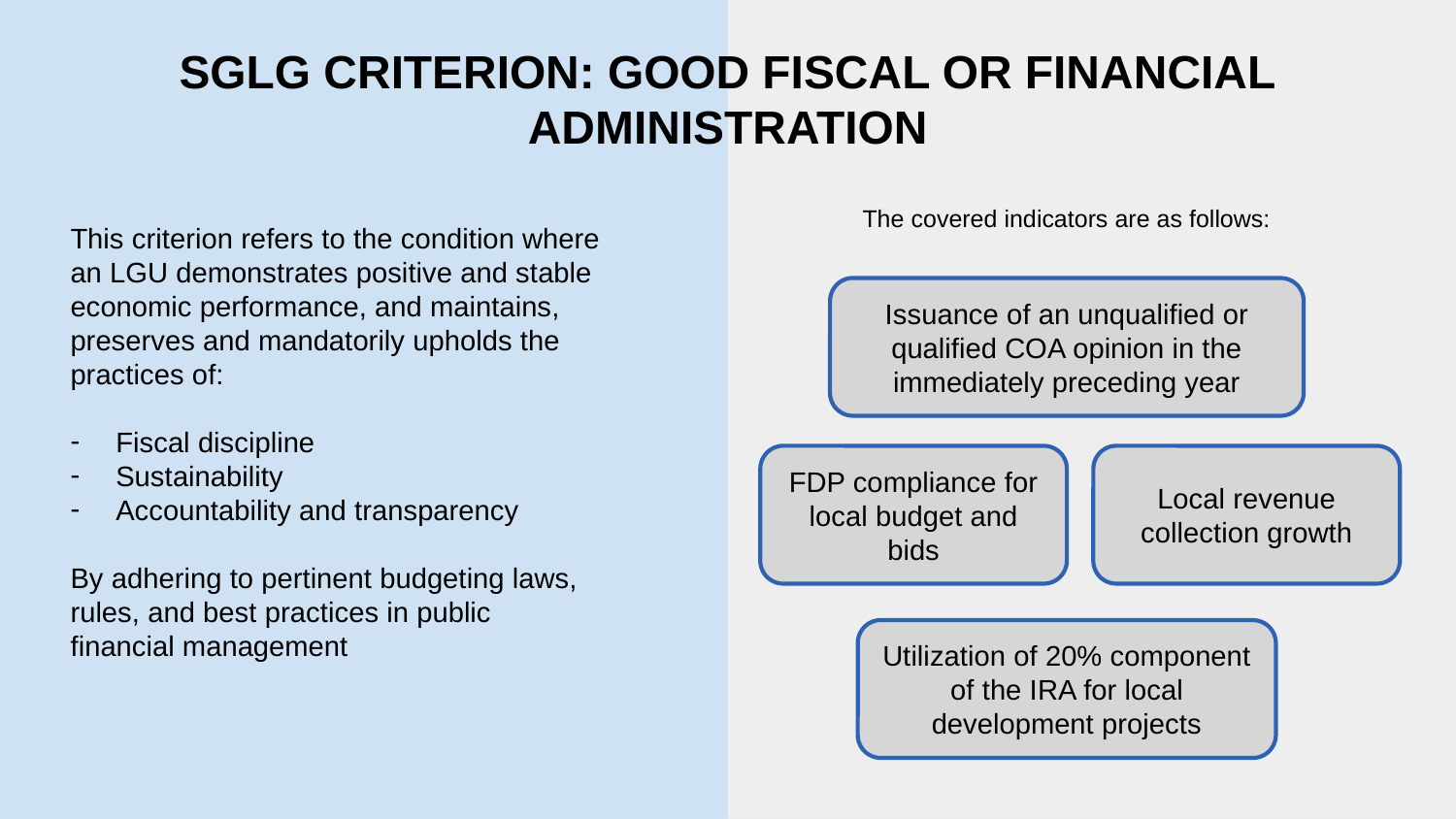

SGLG CRITERION: GOOD FISCAL OR FINANCIAL ADMINISTRATION
The covered indicators are as follows:
This criterion refers to the condition where an LGU demonstrates positive and stable economic performance, and maintains, preserves and mandatorily upholds the practices of:

Fiscal discipline
Sustainability
Accountability and transparency

By adhering to pertinent budgeting laws, rules, and best practices in public financial management
Issuance of an unqualified or qualified COA opinion in the immediately preceding year
FDP compliance for local budget and bids
Local revenue collection growth
Utilization of 20% component of the IRA for local development projects